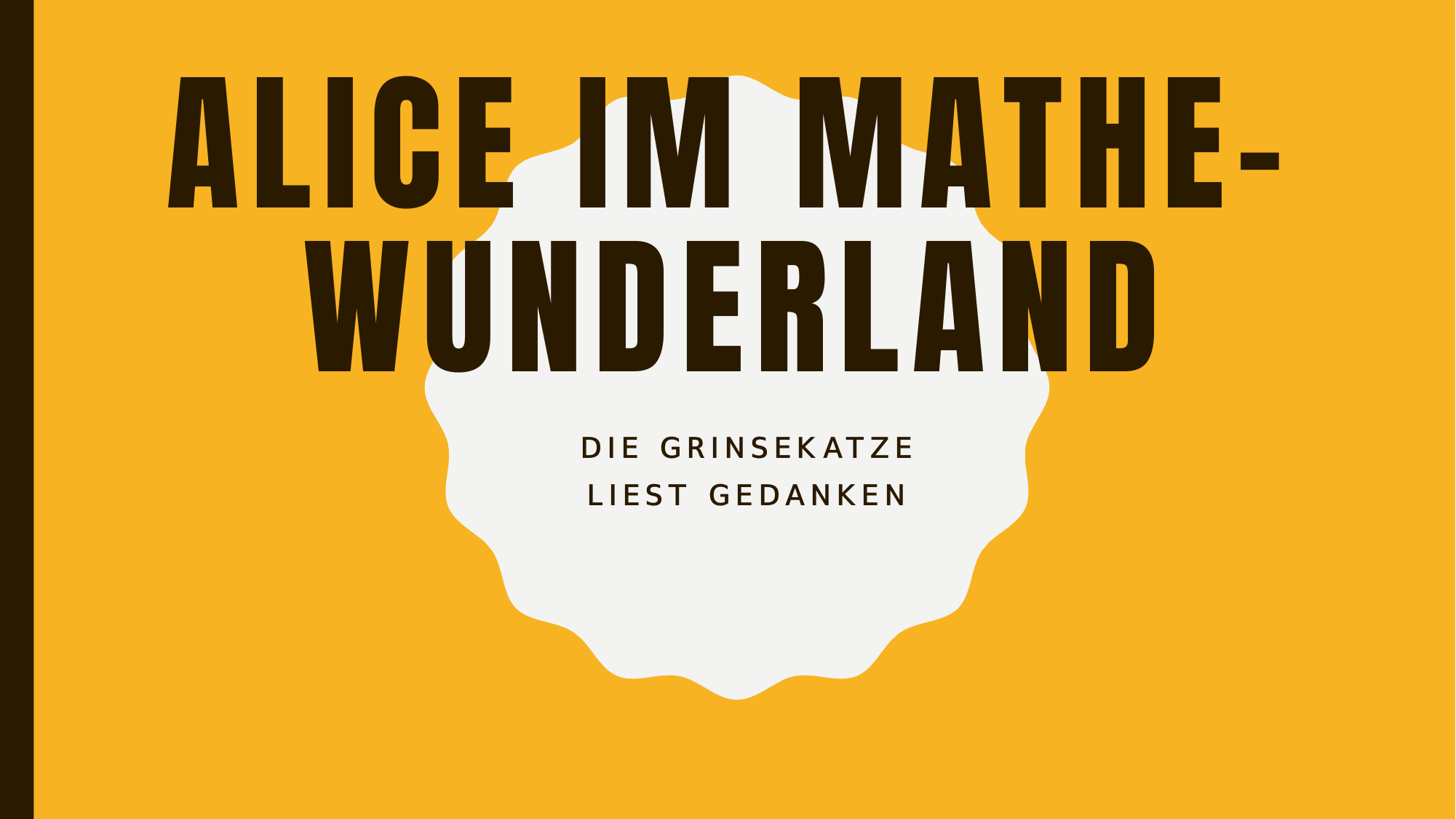

# Alice im Mathe-Wunderland
Die Grinsekatze
liest Gedanken